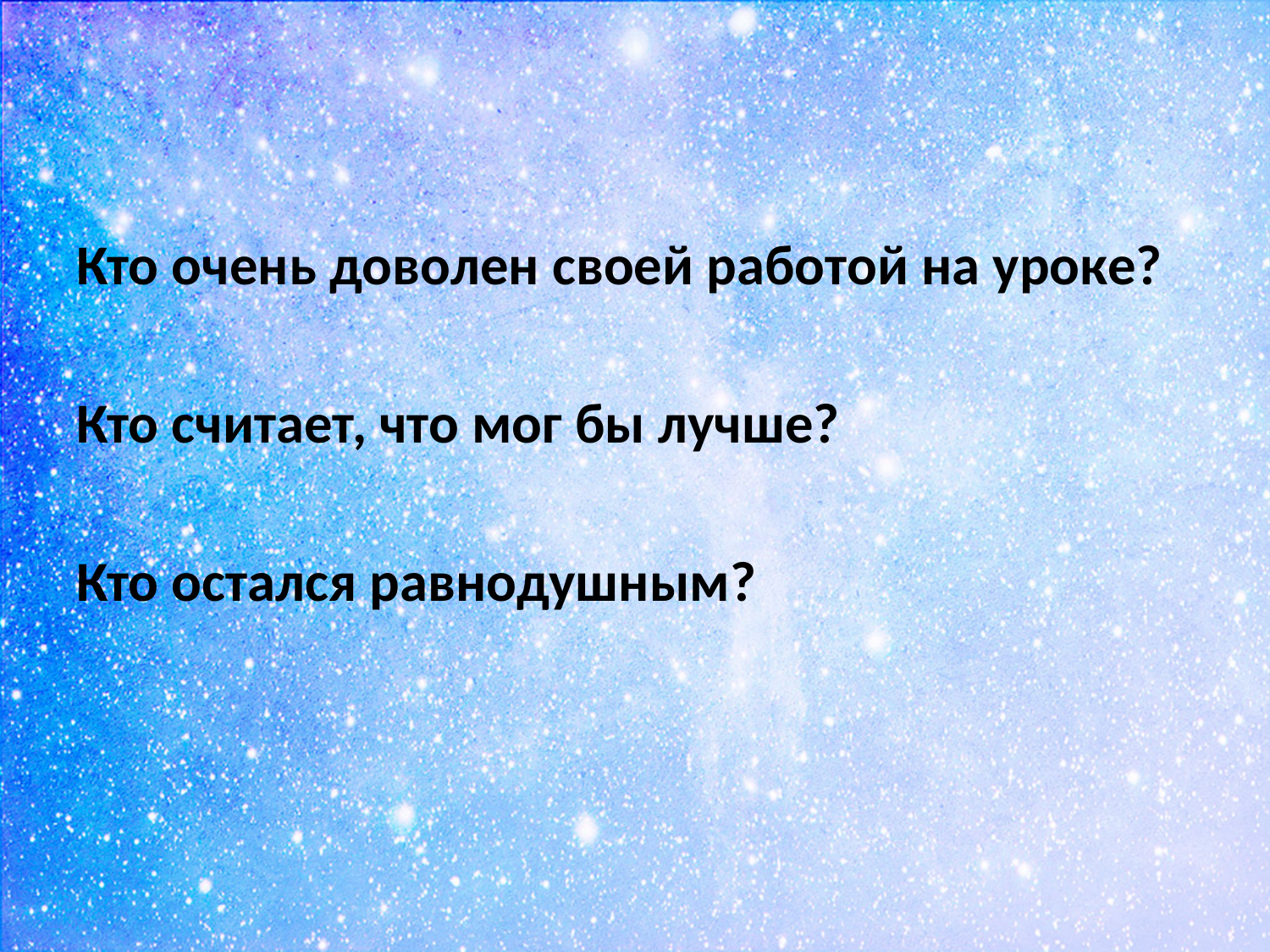

#
Кто очень доволен своей работой на уроке?

Кто считает, что мог бы лучше?

Кто остался равнодушным?